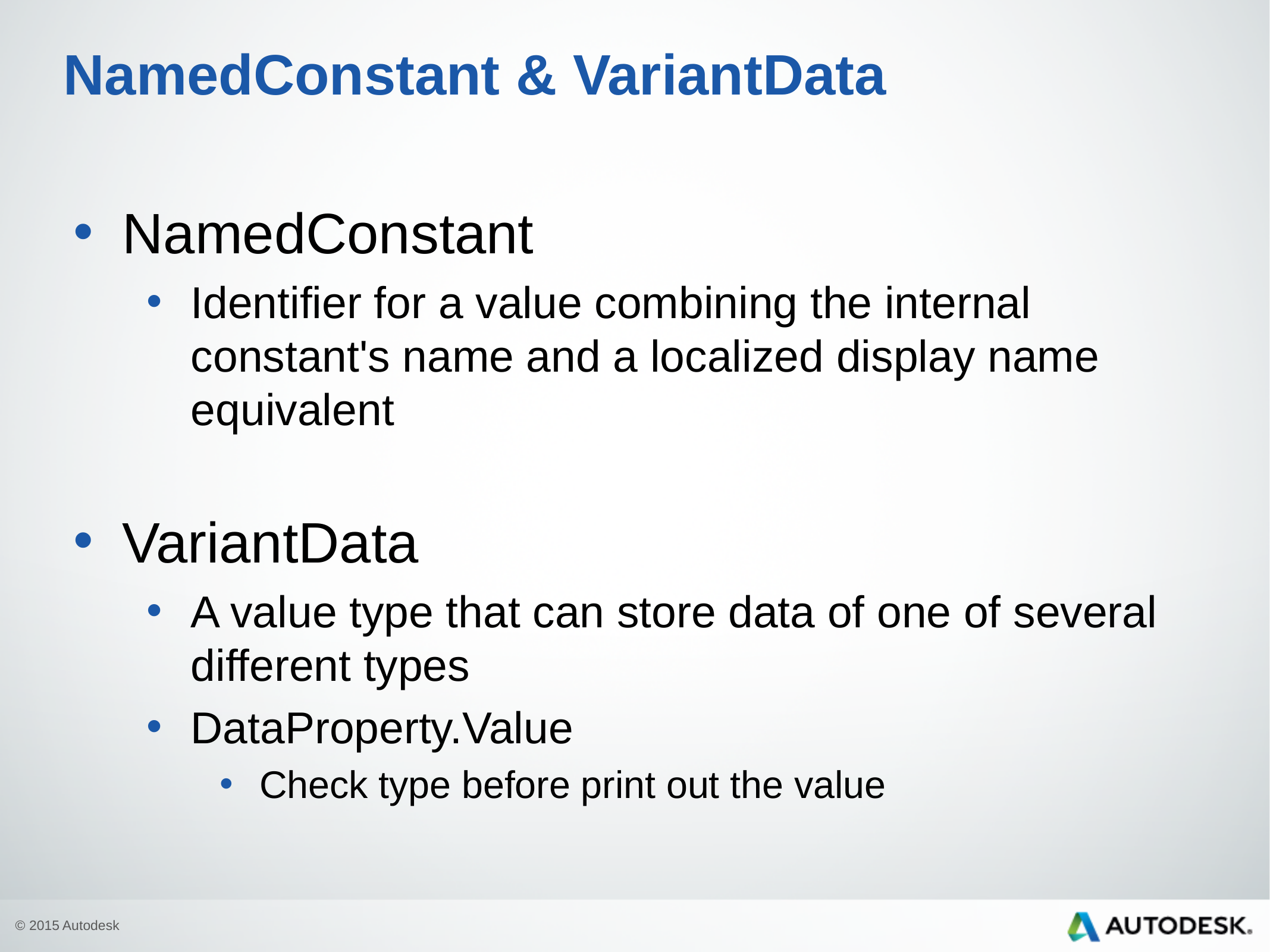

# NamedConstant & VariantData
NamedConstant
Identifier for a value combining the internal constant's name and a localized display name equivalent

VariantData
A value type that can store data of one of several different types
DataProperty.Value
Check type before print out the value